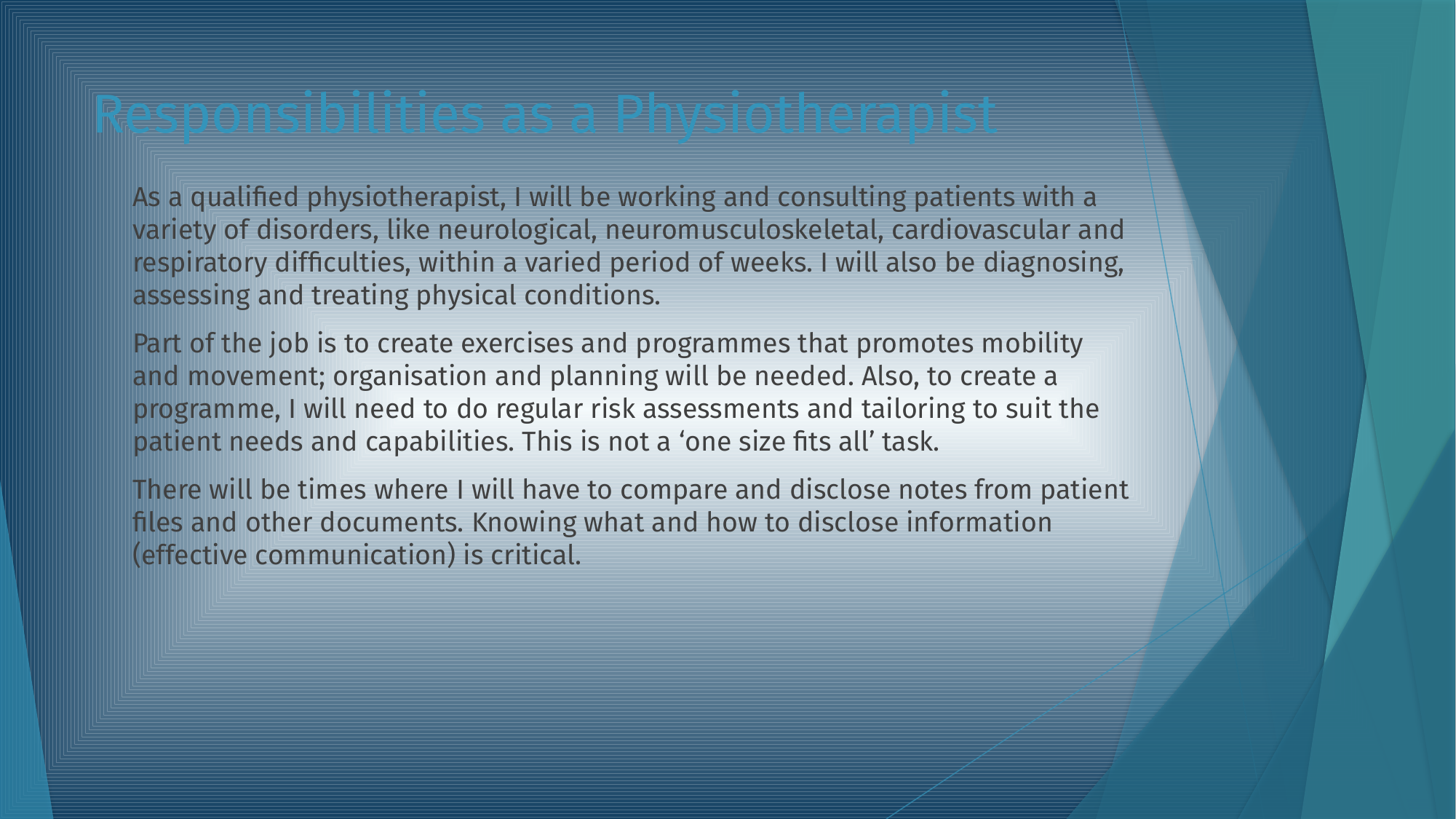

# Responsibilities as a Physiotherapist
As a qualified physiotherapist, I will be working and consulting patients with a variety of disorders, like neurological, neuromusculoskeletal, cardiovascular and respiratory difficulties, within a varied period of weeks. I will also be diagnosing, assessing and treating physical conditions.
Part of the job is to create exercises and programmes that promotes mobility and movement; organisation and planning will be needed. Also, to create a programme, I will need to do regular risk assessments and tailoring to suit the patient needs and capabilities. This is not a ‘one size fits all’ task.
There will be times where I will have to compare and disclose notes from patient files and other documents. Knowing what and how to disclose information (effective communication) is critical.